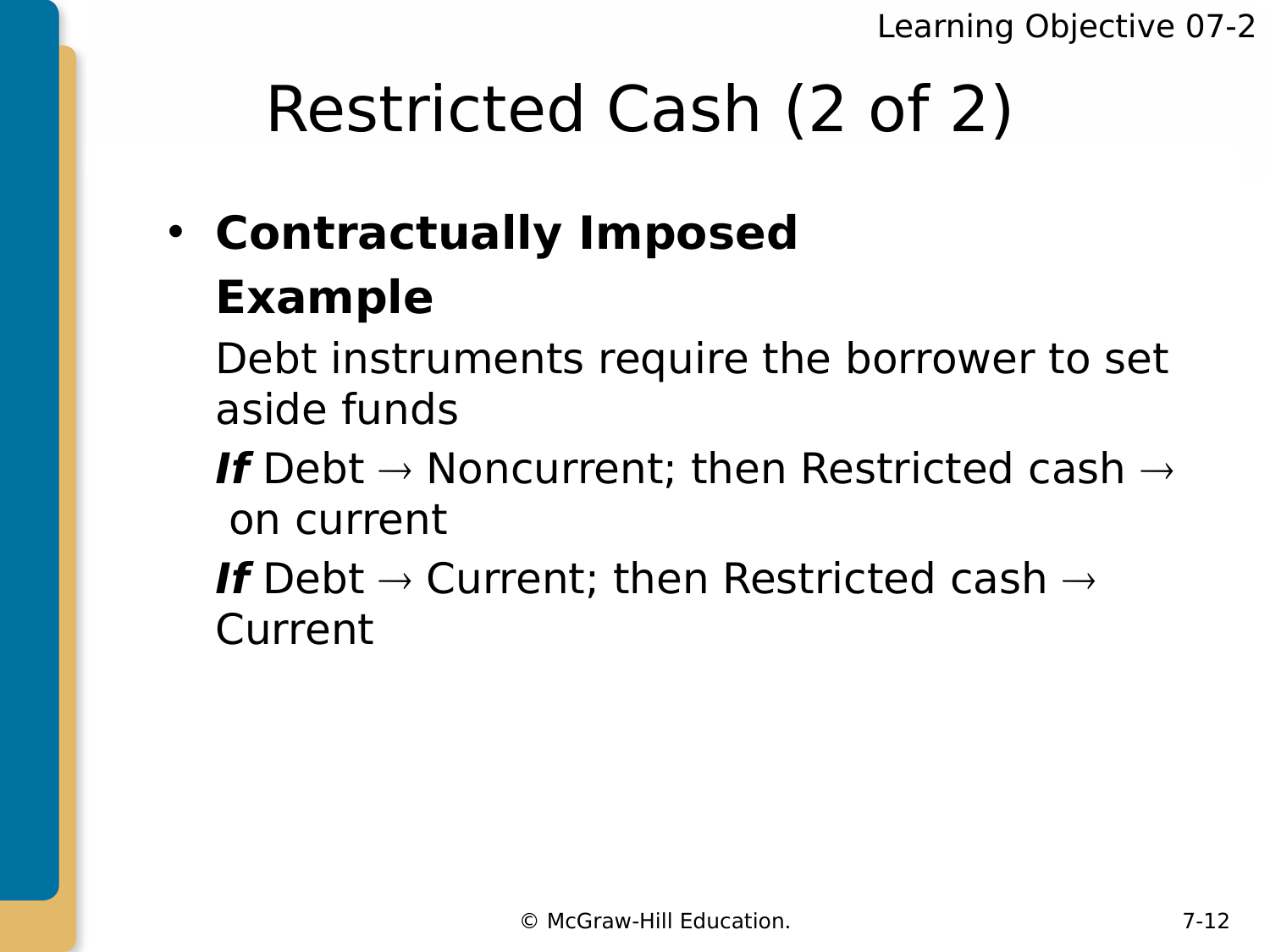

Learning Objective 07-2
# Restricted Cash (2 of 2)
Contractually Imposed
Example
Debt instruments require the borrower to set aside funds
If Debt → Noncurrent; then Restricted cash →   on current
If Debt → Current; then Restricted cash →   Current